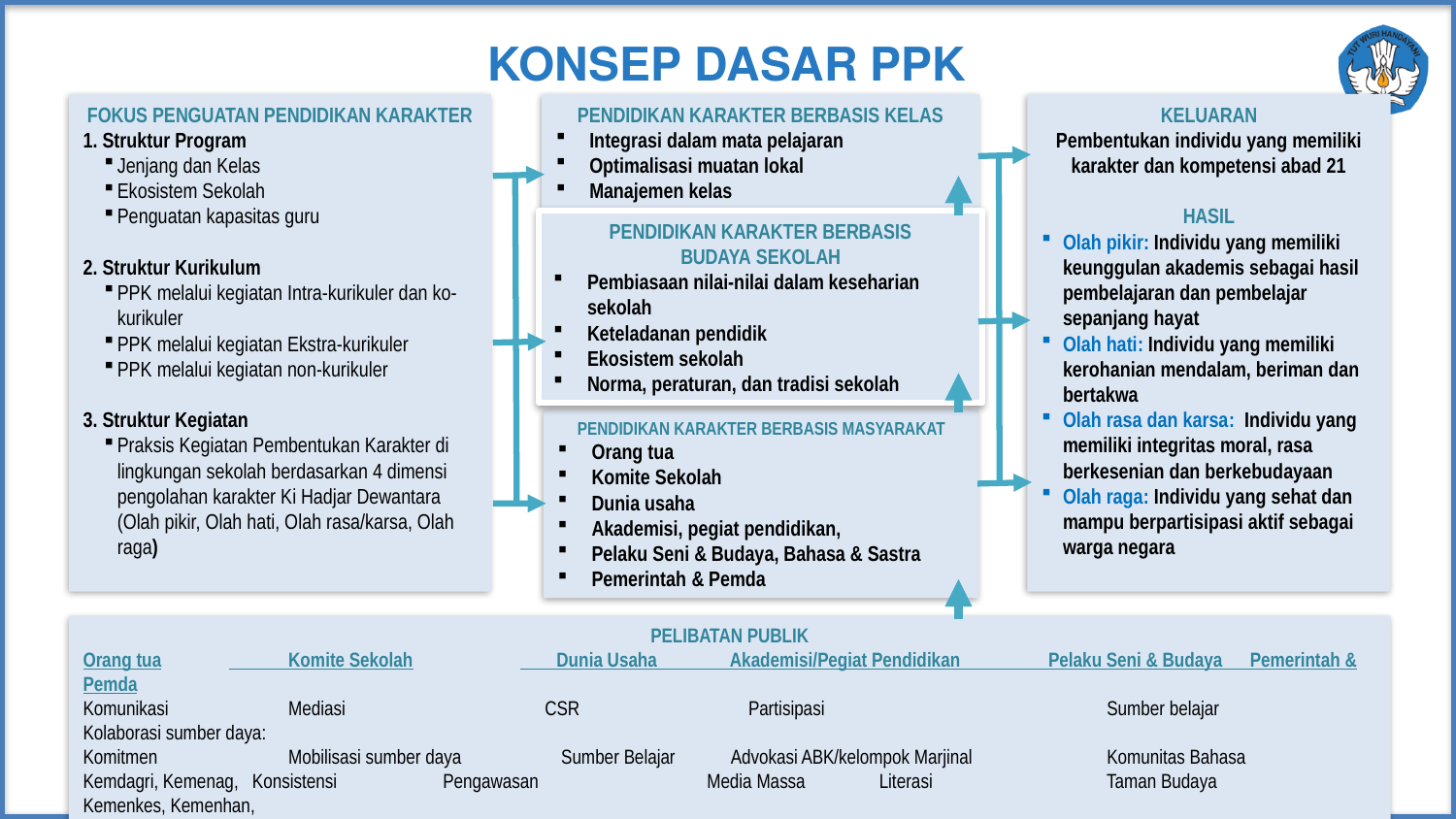

KONSEP DASAR PPK

FOKUS PENGUATAN PENDIDIKAN KARAKTER
1. Struktur Program
Jenjang dan Kelas
Ekosistem Sekolah
Penguatan kapasitas guru

2. Struktur Kurikulum
PPK melalui kegiatan Intra-kurikuler dan ko-kurikuler
PPK melalui kegiatan Ekstra-kurikuler
PPK melalui kegiatan non-kurikuler

3. Struktur Kegiatan
Praksis Kegiatan Pembentukan Karakter di lingkungan sekolah berdasarkan 4 dimensi pengolahan karakter Ki Hadjar Dewantara (Olah pikir, Olah hati, Olah rasa/karsa, Olah raga)

PENDIDIKAN KARAKTER BERBASIS KELAS
Integrasi dalam mata pelajaran
Optimalisasi muatan lokal
Manajemen kelas
KELUARAN
Pembentukan individu yang memiliki karakter dan kompetensi abad 21

HASIL
Olah pikir: Individu yang memiliki keunggulan akademis sebagai hasil pembelajaran dan pembelajar sepanjang hayat
Olah hati: Individu yang memiliki kerohanian mendalam, beriman dan bertakwa
Olah rasa dan karsa:  Individu yang memiliki integritas moral, rasa berkesenian dan berkebudayaan
Olah raga: Individu yang sehat dan mampu berpartisipasi aktif sebagai warga negara

PENDIDIKAN KARAKTER BERBASIS MASYARAKAT
Orang tua
Komite Sekolah
Dunia usaha
Akademisi, pegiat pendidikan,
Pelaku Seni & Budaya, Bahasa & Sastra
Pemerintah & Pemda
PELIBATAN PUBLIK
Orang tua	             Komite Sekolah	        Dunia Usaha                Akademisi/Pegiat Pendidikan                   Pelaku Seni & Budaya      Pemerintah & Pemda
Komunikasi	             Mediasi	                                     CSR	                  Partisipasi                 	  	 Sumber belajar                   Kolaborasi sumber daya:
Komitmen 	             Mobilisasi sumber daya	         Sumber Belajar            Advokasi ABK/kelompok Marjinal	 Komunitas Bahasa             Kemdagri, Kemenag,   Konsistensi                       Pengawasan             	         Media Massa                Literasi		 Taman Budaya                   Kemenkes, Kemenhan,
Finansial                                                                                                                     Program inovasi		 Sanggar Seni	                Kemendes, TNI/Polri
Berbagi Pengetahuan	                        					 Museum	                Pemprov/Kota/Kab
PENDIDIKAN KARAKTER BERBASIS
BUDAYA SEKOLAH
Pembiasaan nilai-nilai dalam keseharian sekolah
Keteladanan pendidik
Ekosistem sekolah
Norma, peraturan, dan tradisi sekolah
7